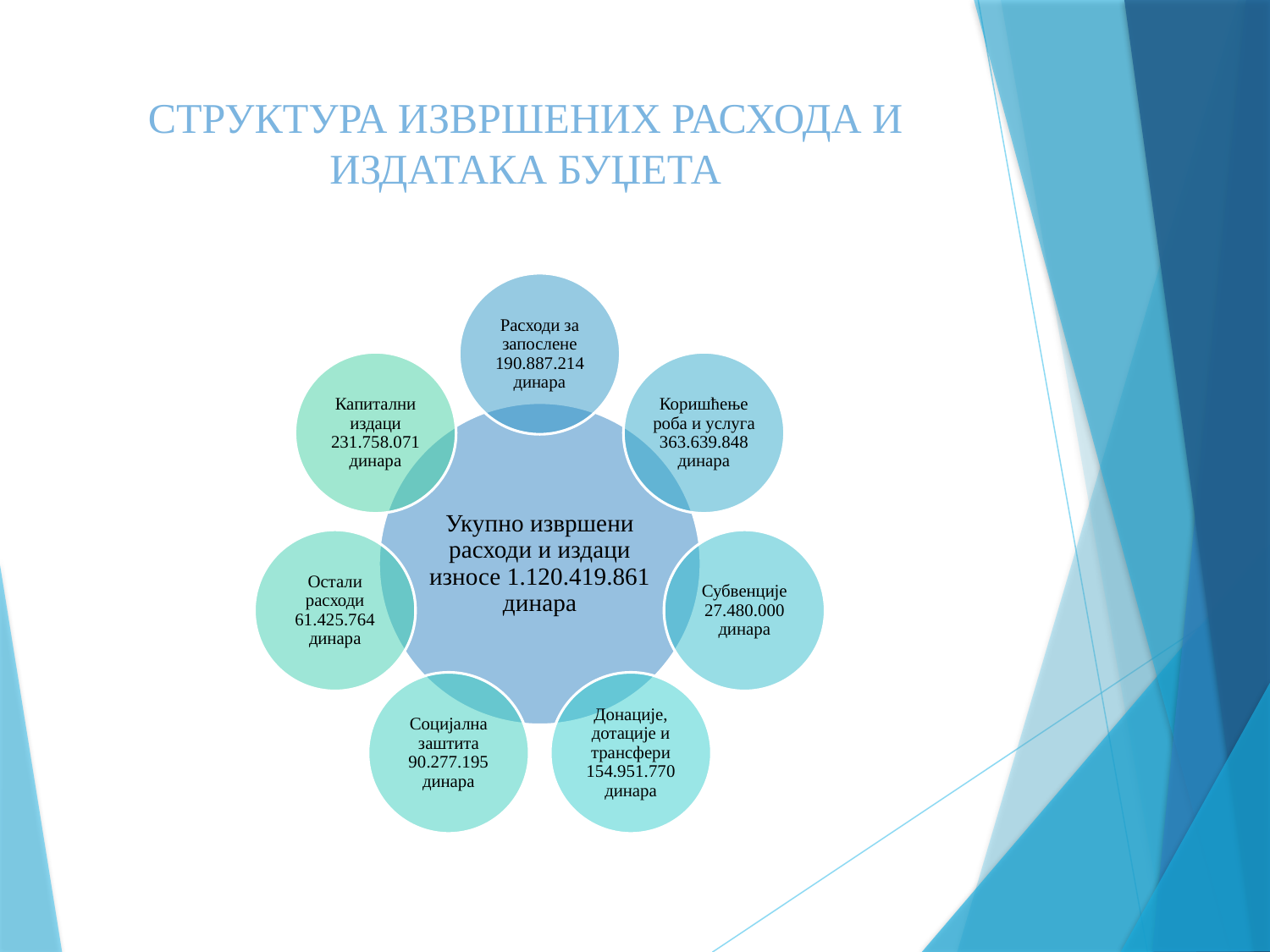

# СТРУКТУРА ИЗВРШЕНИХ РАСХОДА И ИЗДАТАКА БУЏЕТА
Укупно извршени расходи и издаци износе 1.120.419.861 динара
Расходи за запослене 190.887.214 динара
Коришћење роба и услуга 363.639.848 динара
Субвенције 27.480.000 динара
Донације, дотације и трансфери 154.951.770 динара
Социјална заштита 90.277.195 динара
Остали расходи 61.425.764 динара
Капитални издаци 231.758.071 динара